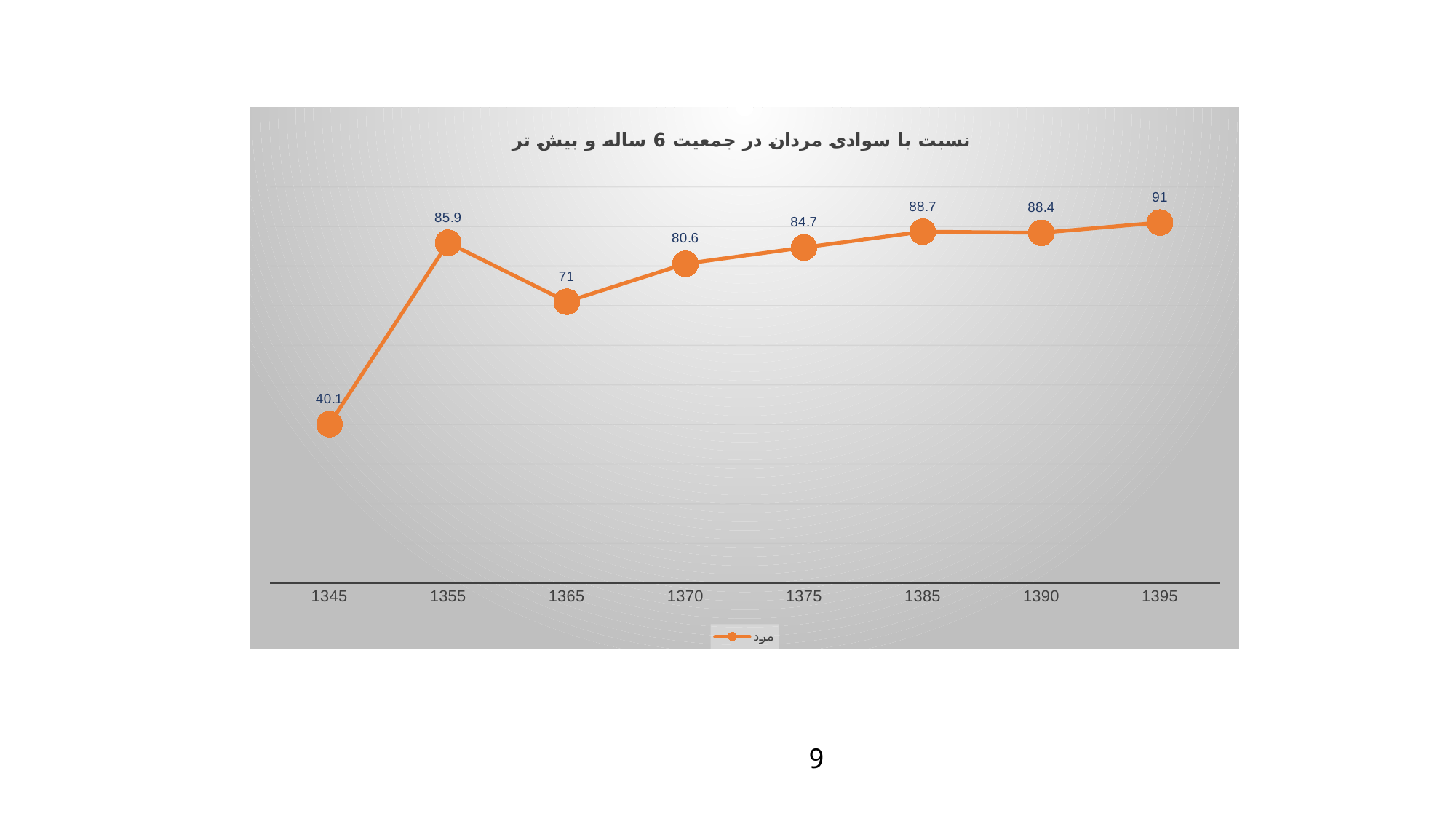

### Chart: نسبت با سوادی مردان در جمعیت 6 ساله و بیش تر

| Category | مرد |
|---|---|
| 1345 | 40.1 |
| 1355 | 85.9 |
| 1365 | 71.0 |
| 1370 | 80.6 |
| 1375 | 84.7 |
| 1385 | 88.7 |
| 1390 | 88.4 |
| 1395 | 91.0 |
9